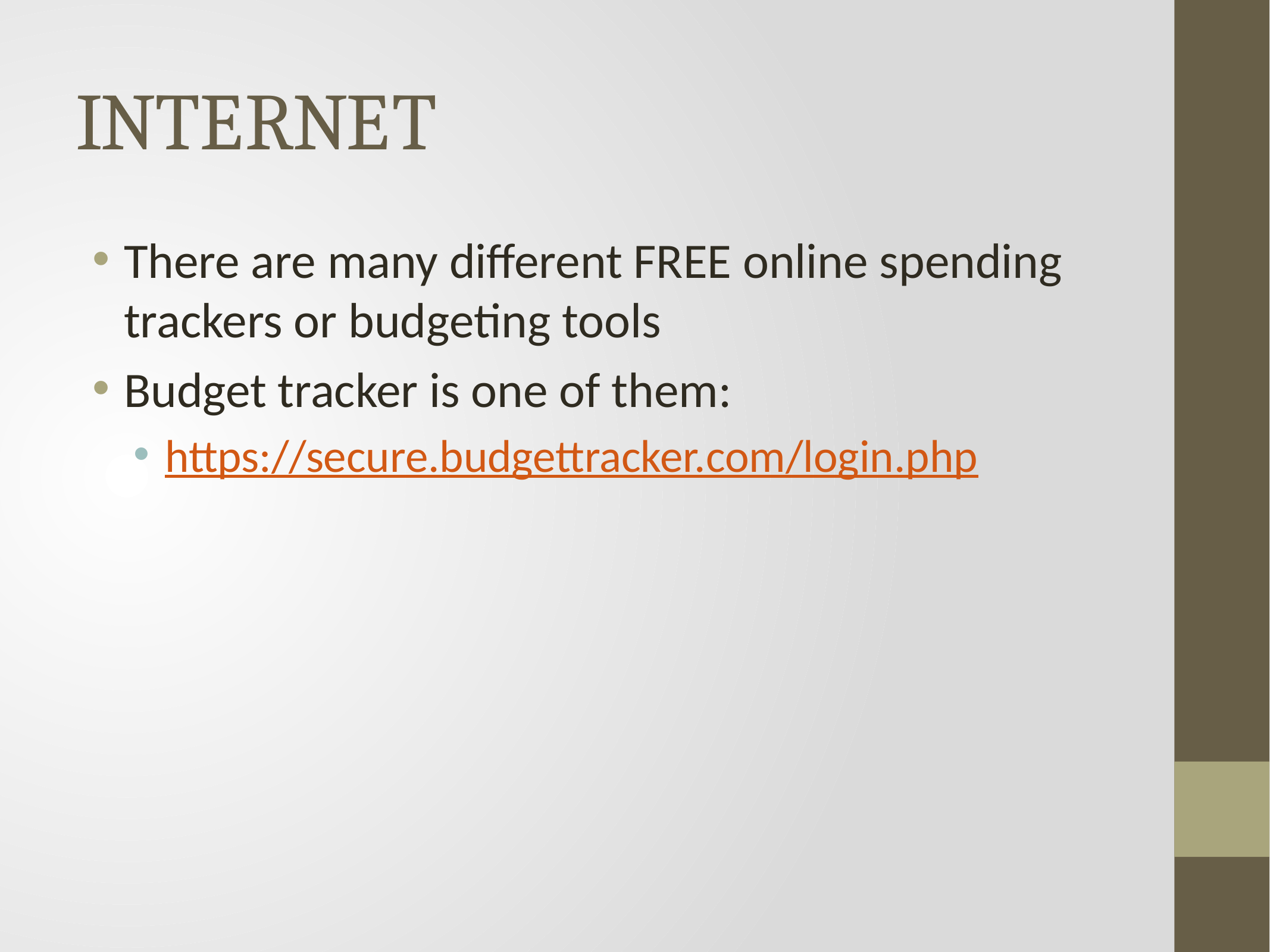

# INTERNET
There are many different FREE online spending trackers or budgeting tools
Budget tracker is one of them:
https://secure.budgettracker.com/login.php